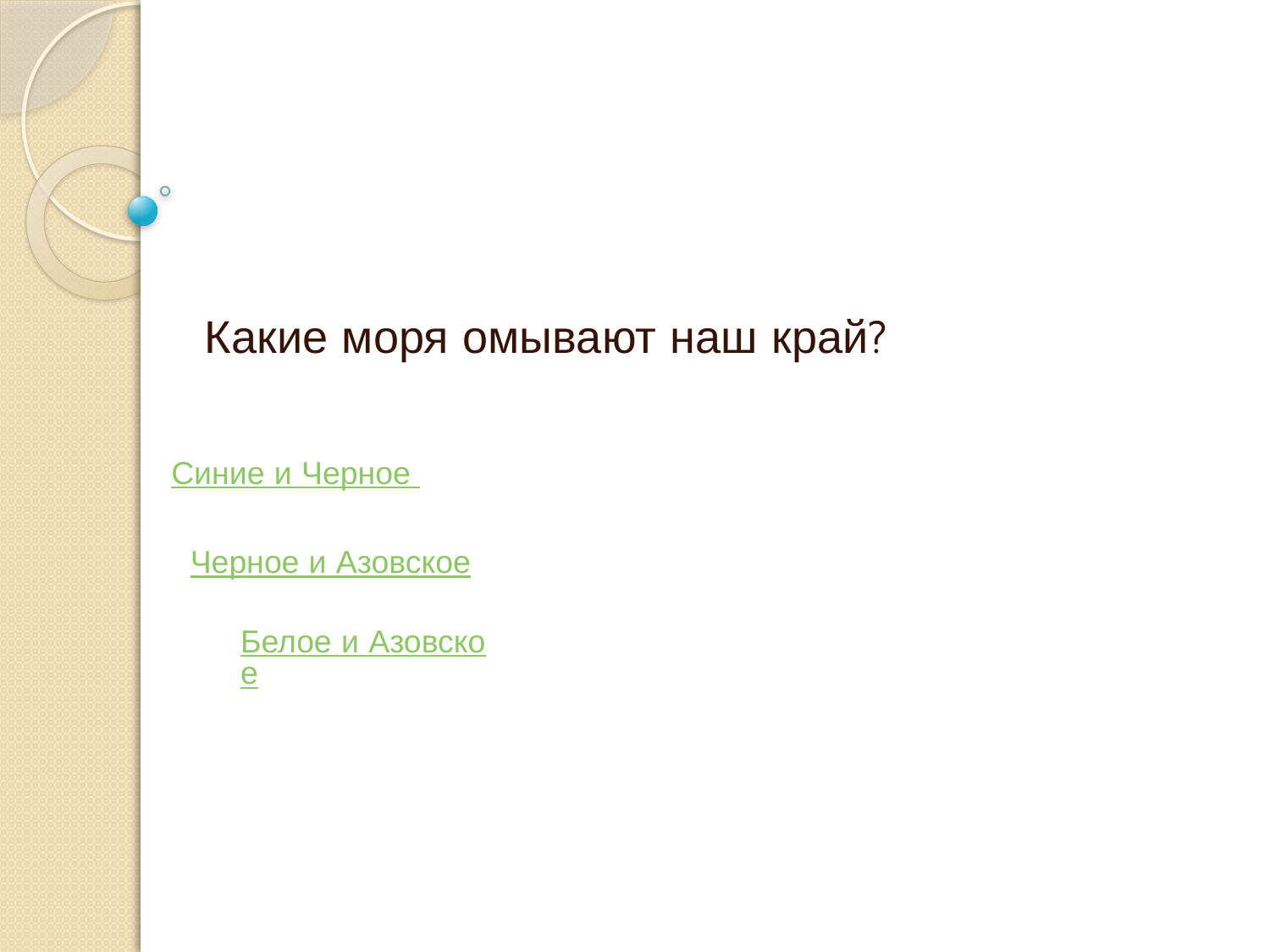

#
Какие моря омывают наш край?
Синие и Черное
Черное и Азовское
Белое и Азовское